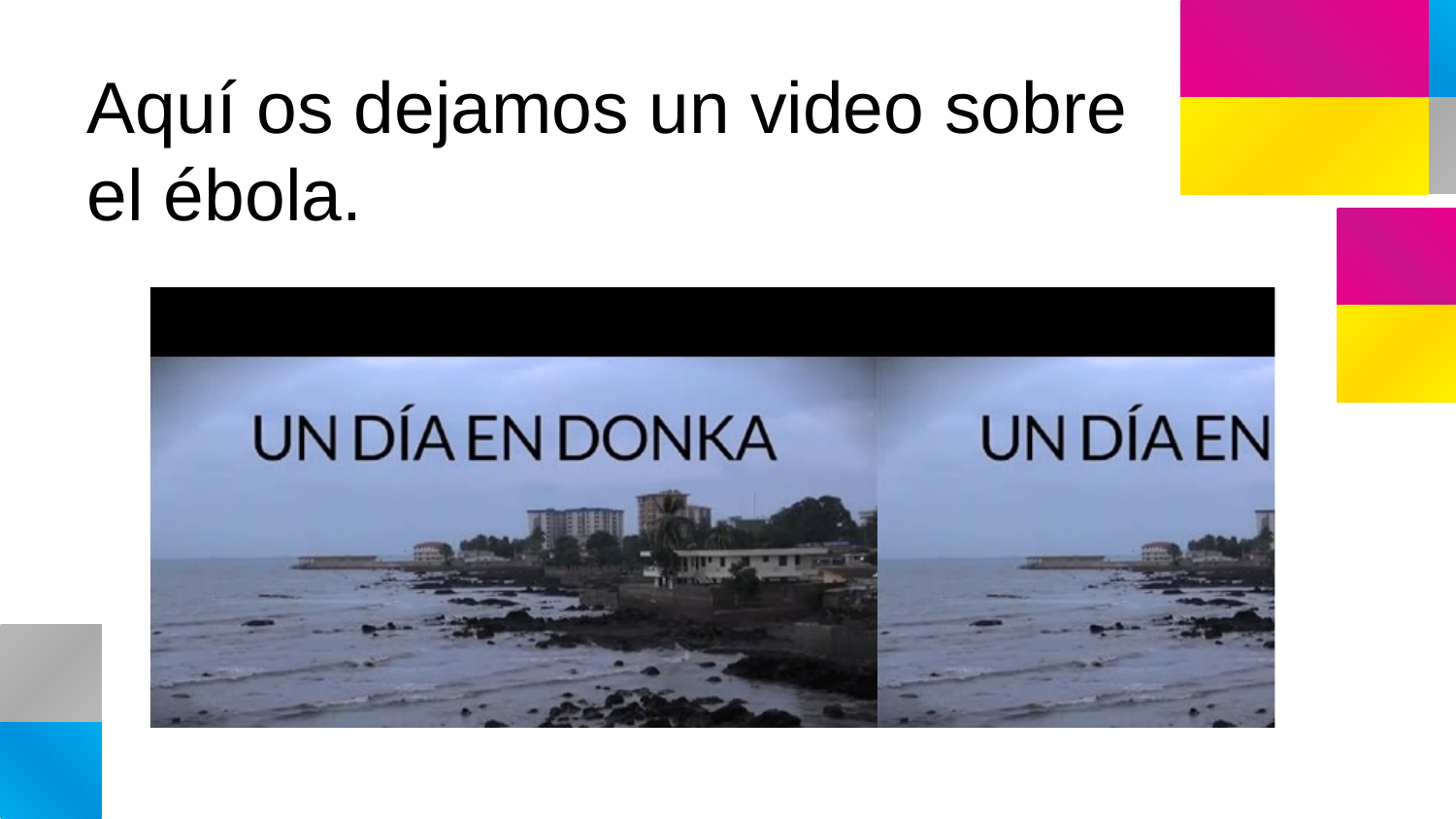

Aquí os dejamos un video sobre el ébola.